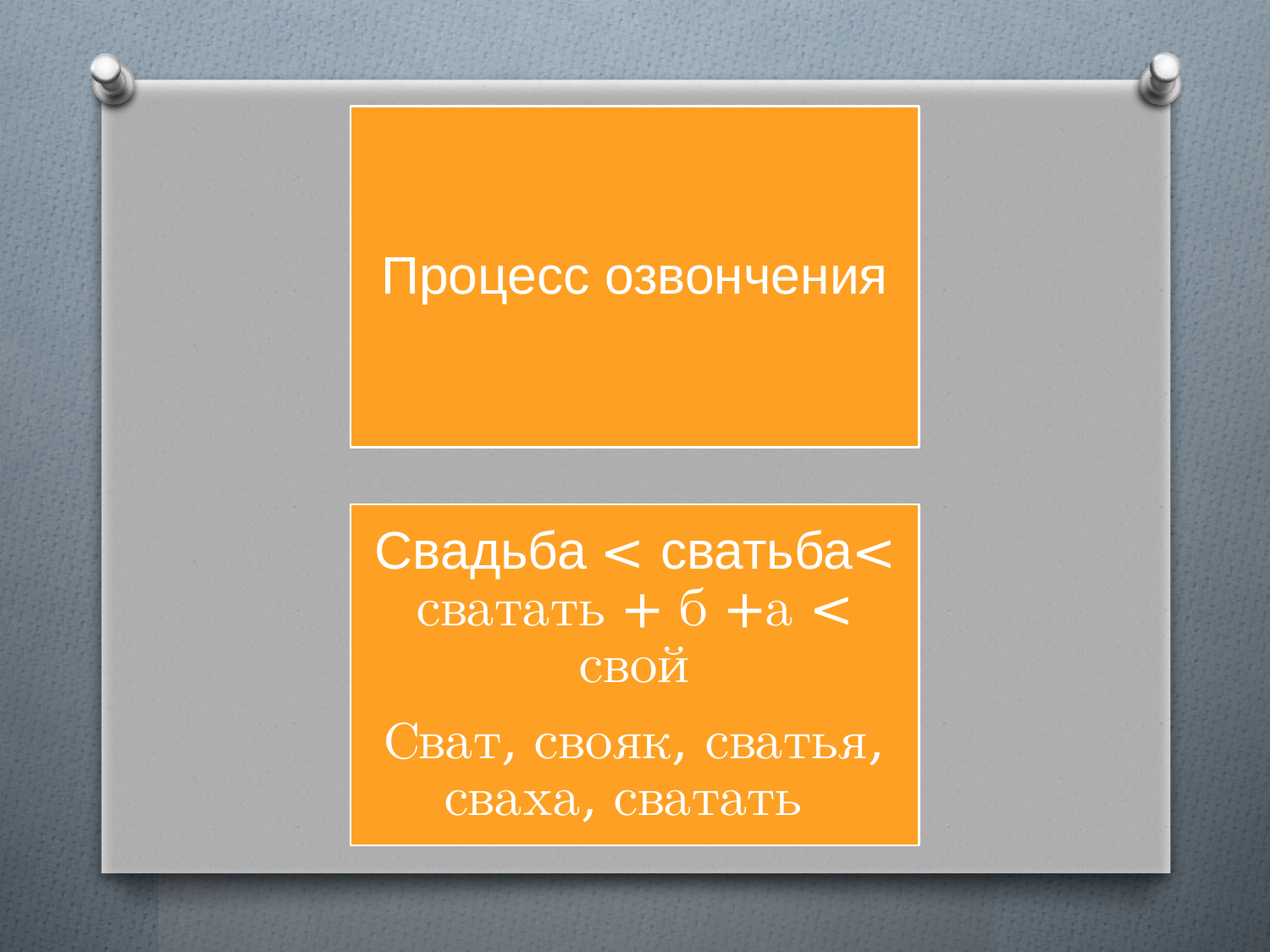

Процесс озвончения
Свадьба < сватьба< сватать + б +а < свой
Сват, свояк, сватья, сваха, сватать